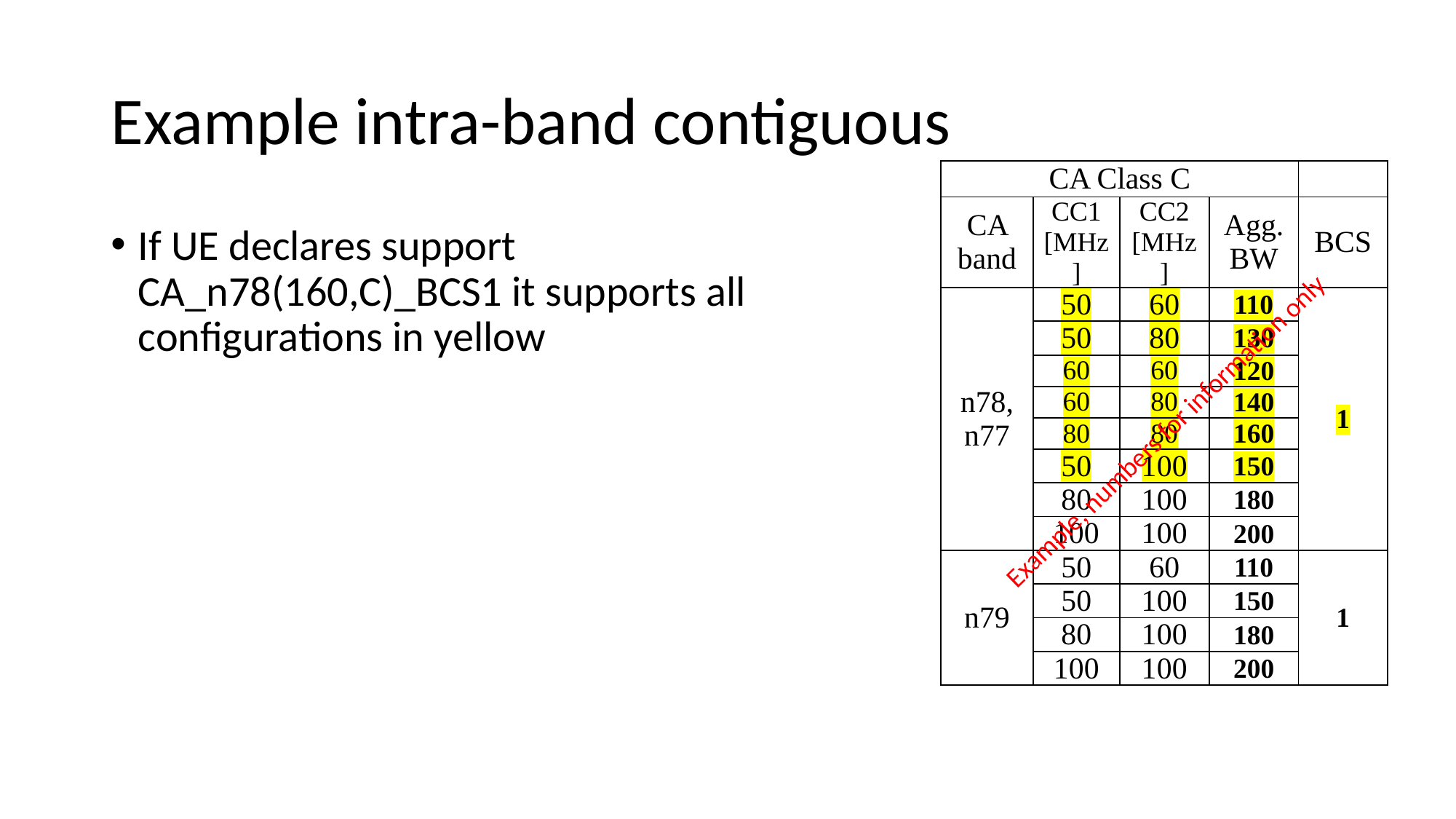

# Example intra-band contiguous
| CA Class C |  |  |  |  |
| --- | --- | --- | --- | --- |
| CA band | CC1 [MHz] | CC2 [MHz] | Agg. BW | BCS |
| n78, n77 | 50 | 60 | 110 | 1 |
|  | 50 | 80 | 130 |  |
|  | 60 | 60 | 120 |  |
|  | 60 | 80 | 140 |  |
|  | 80 | 80 | 160 |  |
|  | 50 | 100 | 150 |  |
|  | 80 | 100 | 180 |  |
|  | 100 | 100 | 200 |  |
| n79 | 50 | 60 | 110 | 1 |
|  | 50 | 100 | 150 |  |
|  | 80 | 100 | 180 |  |
|  | 100 | 100 | 200 |  |
If UE declares support CA_n78(160,C)_BCS1 it supports all configurations in yellow

Example, numbers for information only